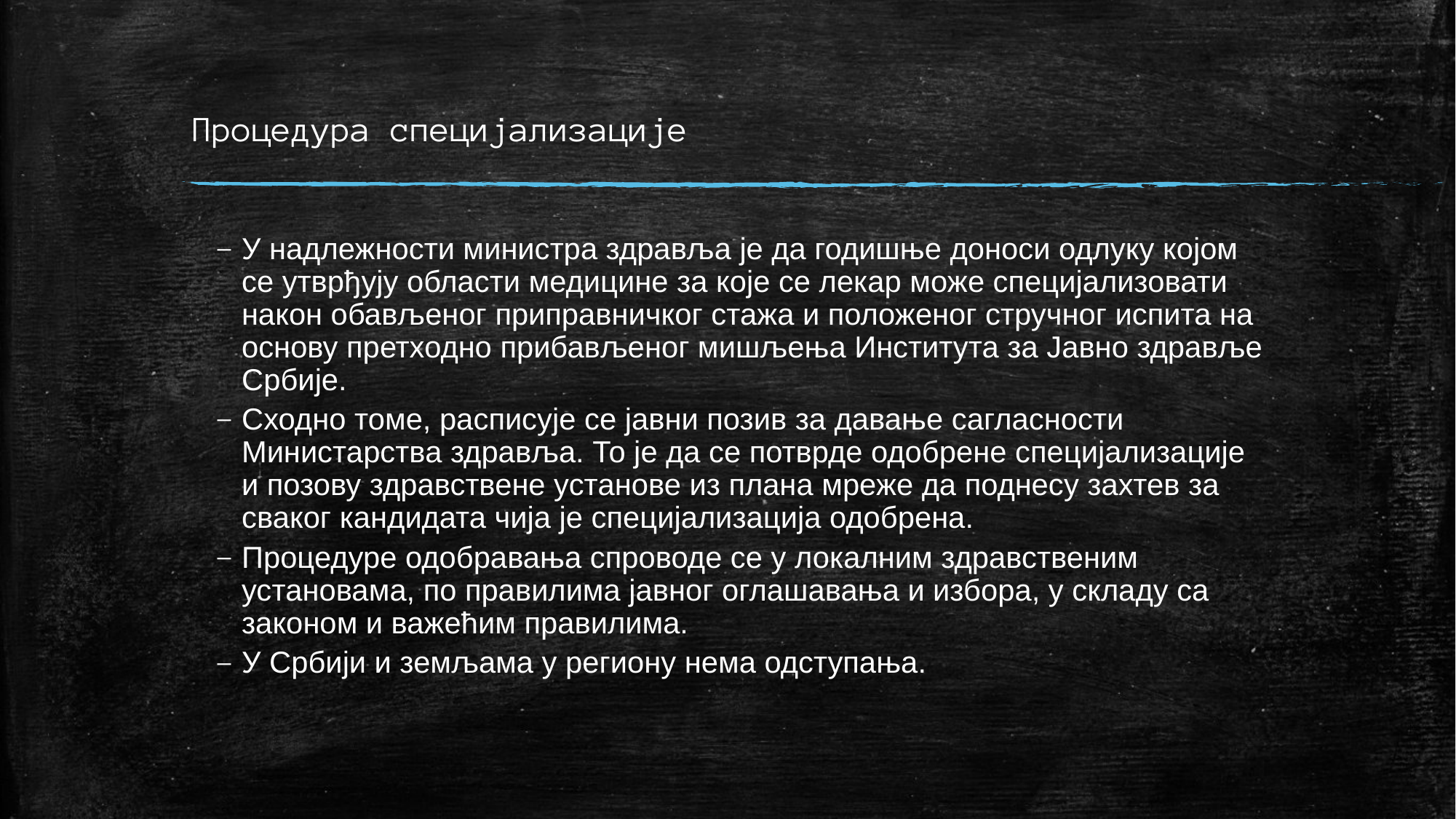

# Процедура специјализације
У надлежности министра здравља је да годишње доноси одлуку којом се утврђују области медицине за које се лекар може специјализовати након обављеног приправничког стажа и положеног стручног испита на основу претходно прибављеног мишљења Института за Јавно здравље Србије.
Сходно томе, расписује се јавни позив за давање сагласности Министарства здравља. То је да се потврде одобрене специјализације и позову здравствене установе из плана мреже да поднесу захтев за сваког кандидата чија је специјализација одобрена.
Процедуре одобравања спроводе се у локалним здравственим установама, по правилима јавног оглашавања и избора, у складу са законом и важећим правилима.
У Србији и земљама у региону нема одступања.